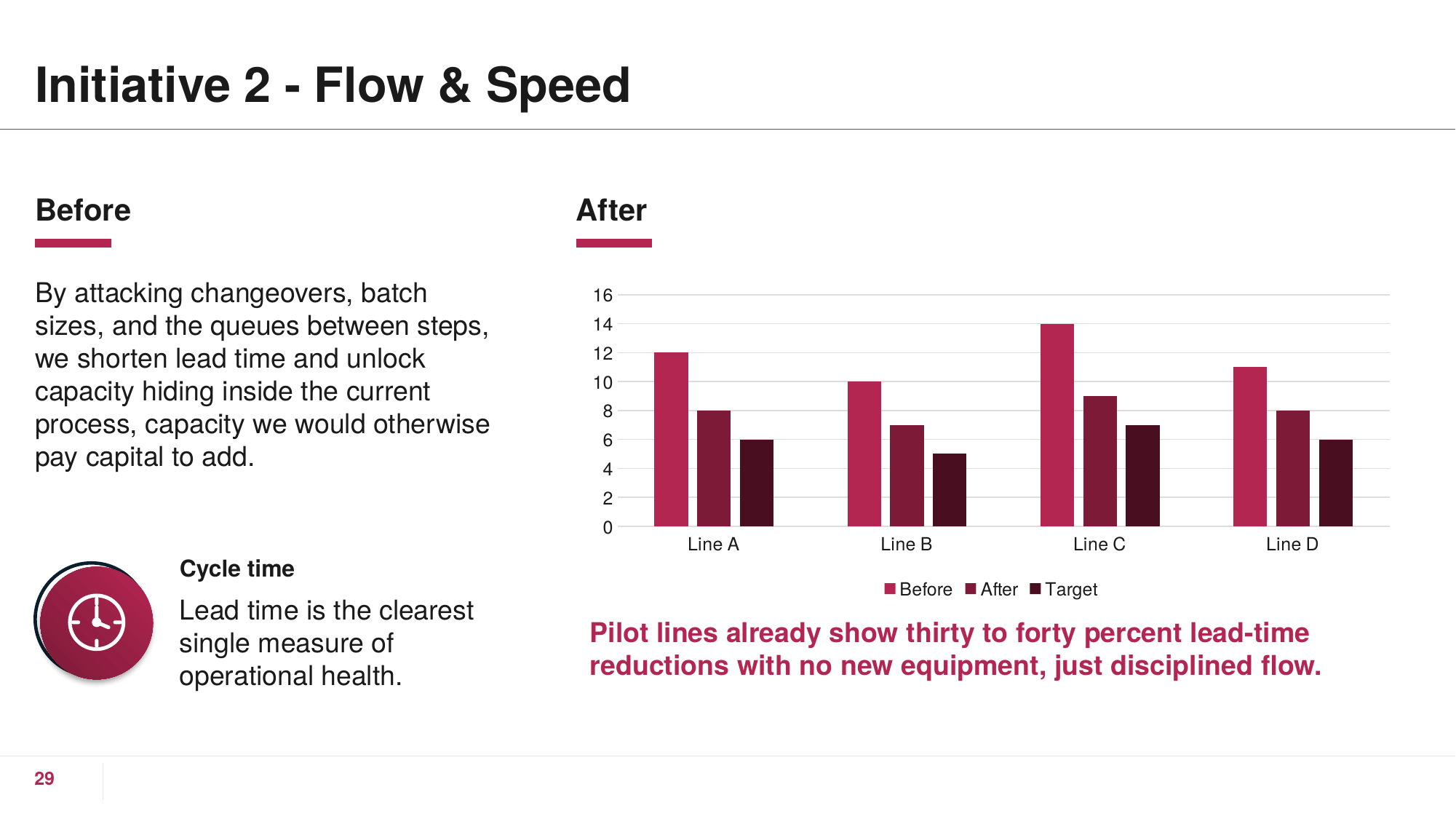

# Initiative 2 - Flow & Speed
Before
After
By attacking changeovers, batch sizes, and the queues between steps, we shorten lead time and unlock capacity hiding inside the current process, capacity we would otherwise pay capital to add.

### Chart

| Category | Before | After | Target |
|---|---|---|---|
| Line A | 12.0 | 8.0 | 6.0 |
| Line B | 10.0 | 7.0 | 5.0 |
| Line C | 14.0 | 9.0 | 7.0 |
| Line D | 11.0 | 8.0 | 6.0 |
Cycle time
Lead time is the clearest single measure of operational health.

Pilot lines already show thirty to forty percent lead-time reductions with no new equipment, just disciplined flow.
29